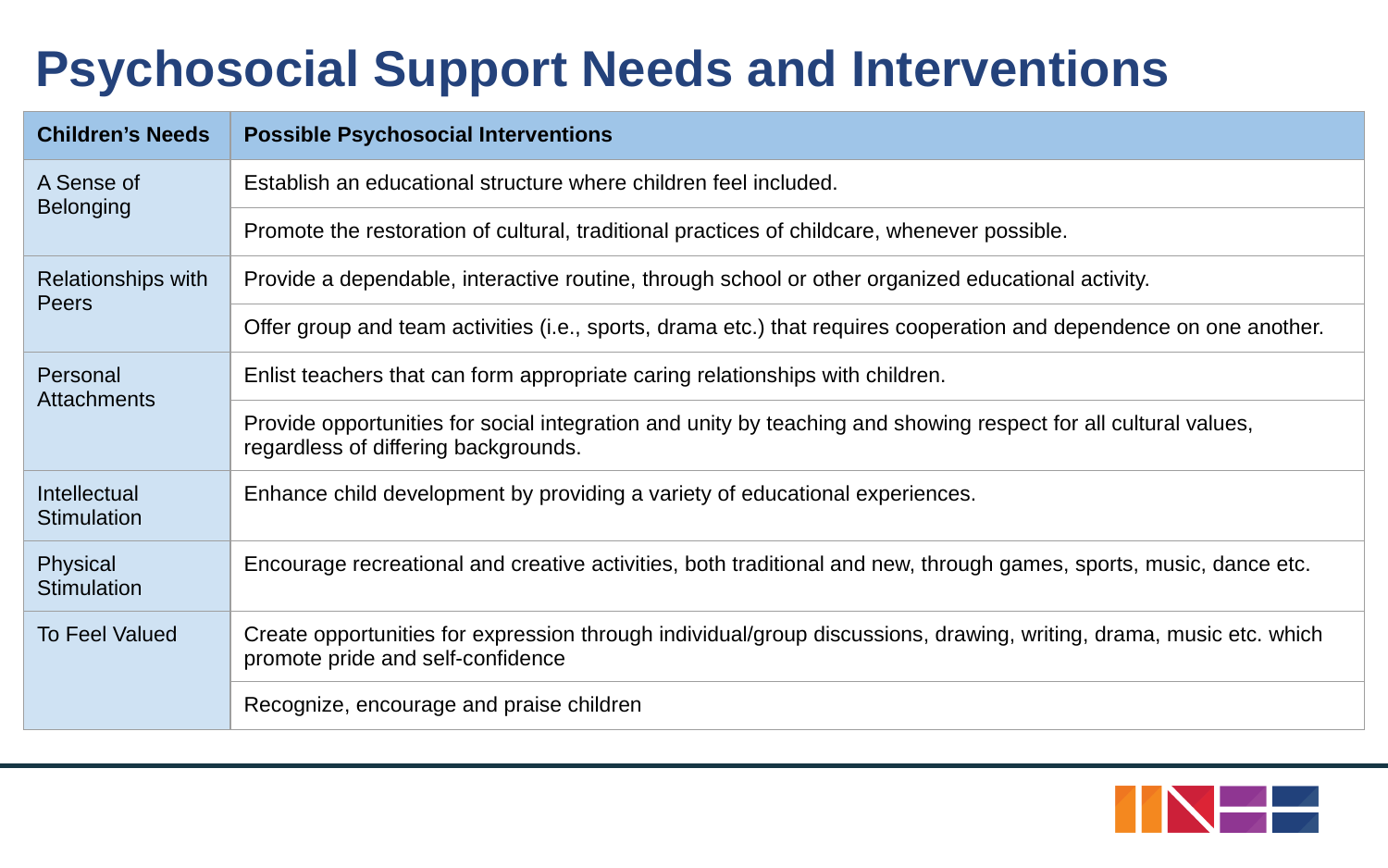

# Psychosocial Support Needs and Interventions
| Children’s Needs | Possible Psychosocial Interventions |
| --- | --- |
| A Sense of Belonging | Establish an educational structure where children feel included. |
|  | Promote the restoration of cultural, traditional practices of childcare, whenever possible. |
| Relationships with Peers | Provide a dependable, interactive routine, through school or other organized educational activity. |
|  | Offer group and team activities (i.e., sports, drama etc.) that requires cooperation and dependence on one another. |
| Personal Attachments | Enlist teachers that can form appropriate caring relationships with children. |
|  | Provide opportunities for social integration and unity by teaching and showing respect for all cultural values, regardless of differing backgrounds. |
| Intellectual Stimulation | Enhance child development by providing a variety of educational experiences. |
| Physical Stimulation | Encourage recreational and creative activities, both traditional and new, through games, sports, music, dance etc. |
| To Feel Valued | Create opportunities for expression through individual/group discussions, drawing, writing, drama, music etc. which promote pride and self-confidence |
|  | Recognize, encourage and praise children |